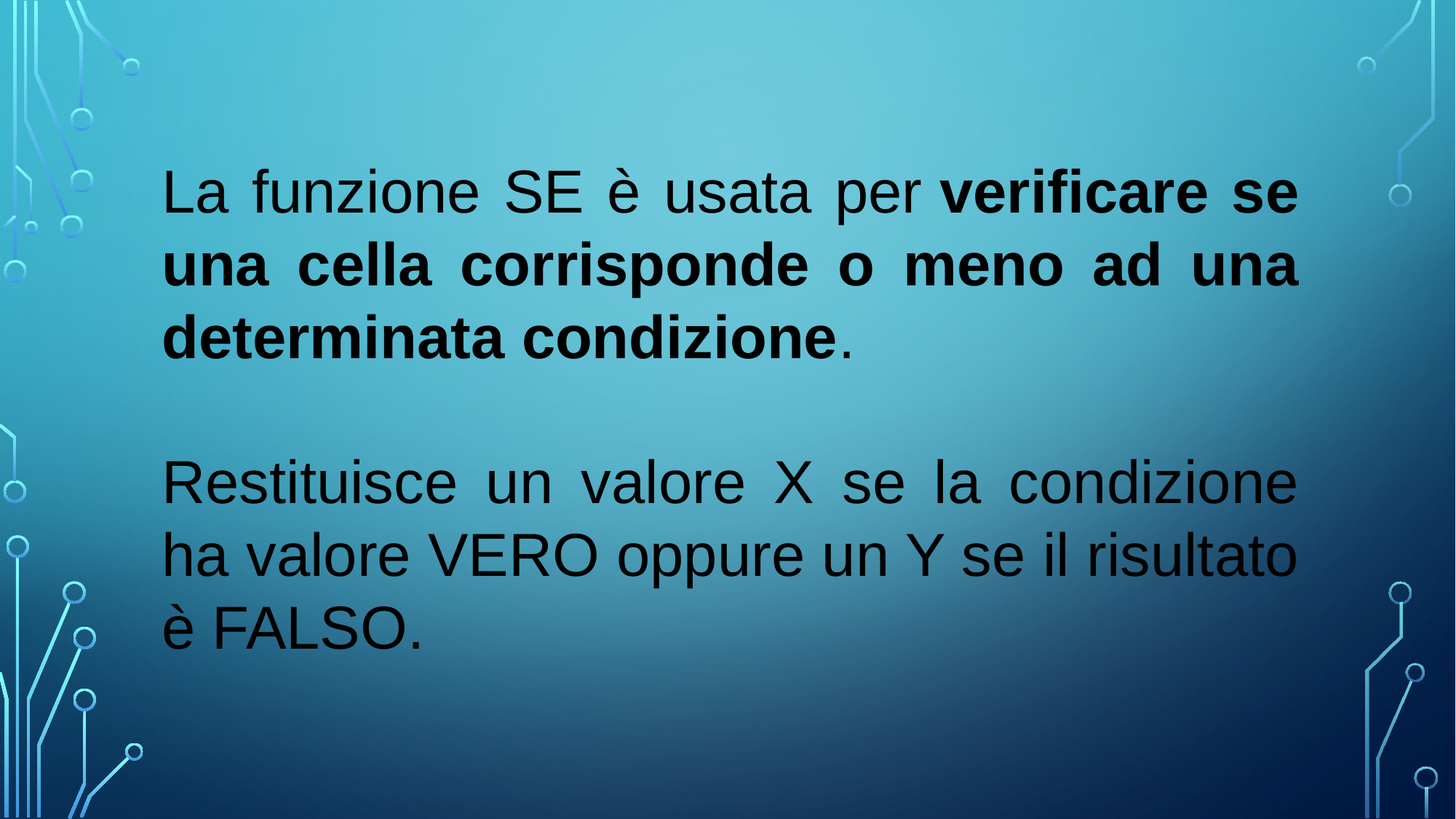

La funzione SE è usata per verificare se una cella corrisponde o meno ad una determinata condizione.

Restituisce un valore X se la condizione ha valore VERO oppure un Y se il risultato è FALSO.